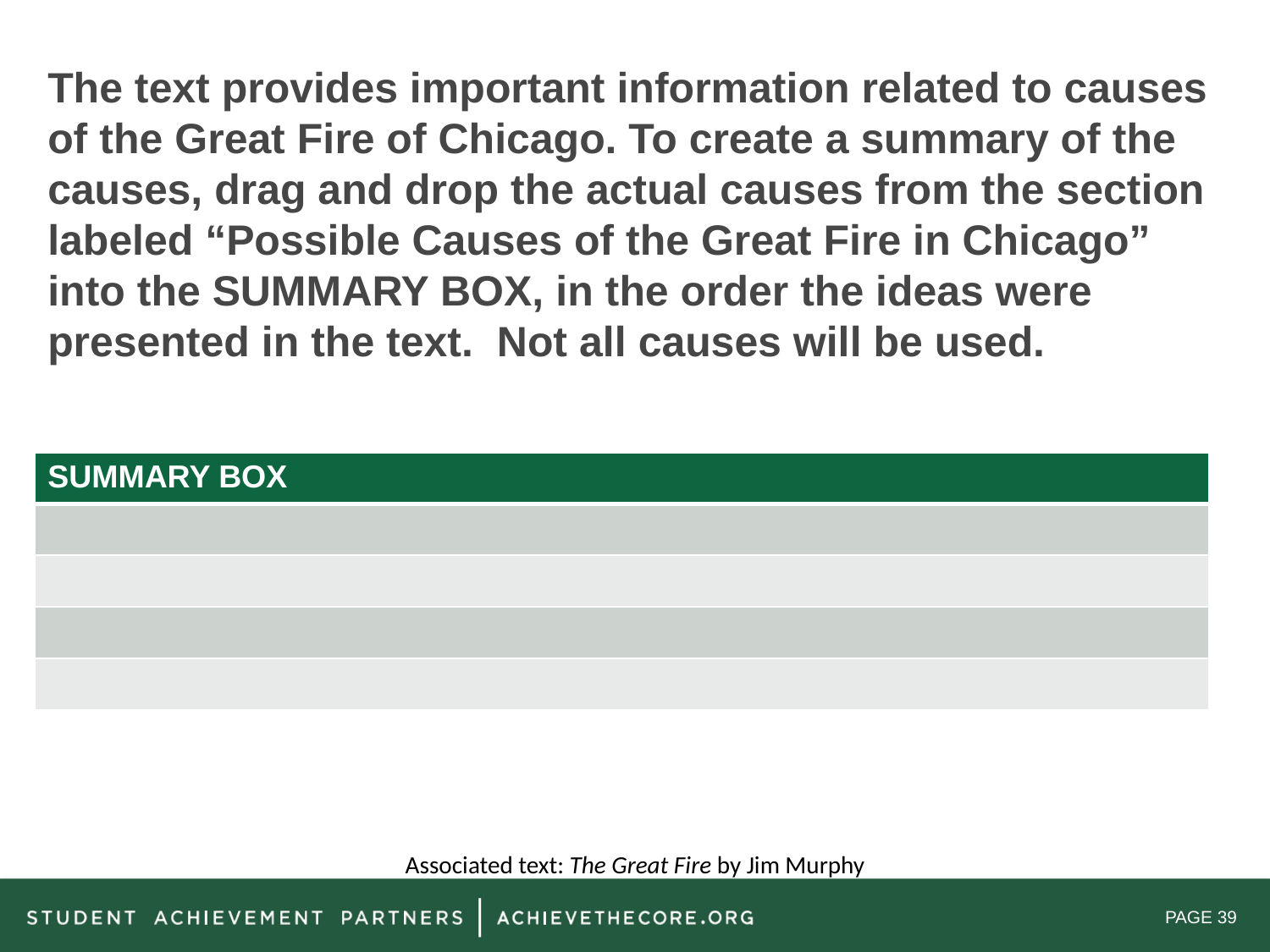

The text provides important information related to causes of the Great Fire of Chicago. To create a summary of the causes, drag and drop the actual causes from the section labeled “Possible Causes of the Great Fire in Chicago” into the SUMMARY BOX, in the order the ideas were presented in the text.  Not all causes will be used.

| SUMMARY BOX |
| --- |
|  |
|  |
|  |
|  |
Associated text: The Great Fire by Jim Murphy